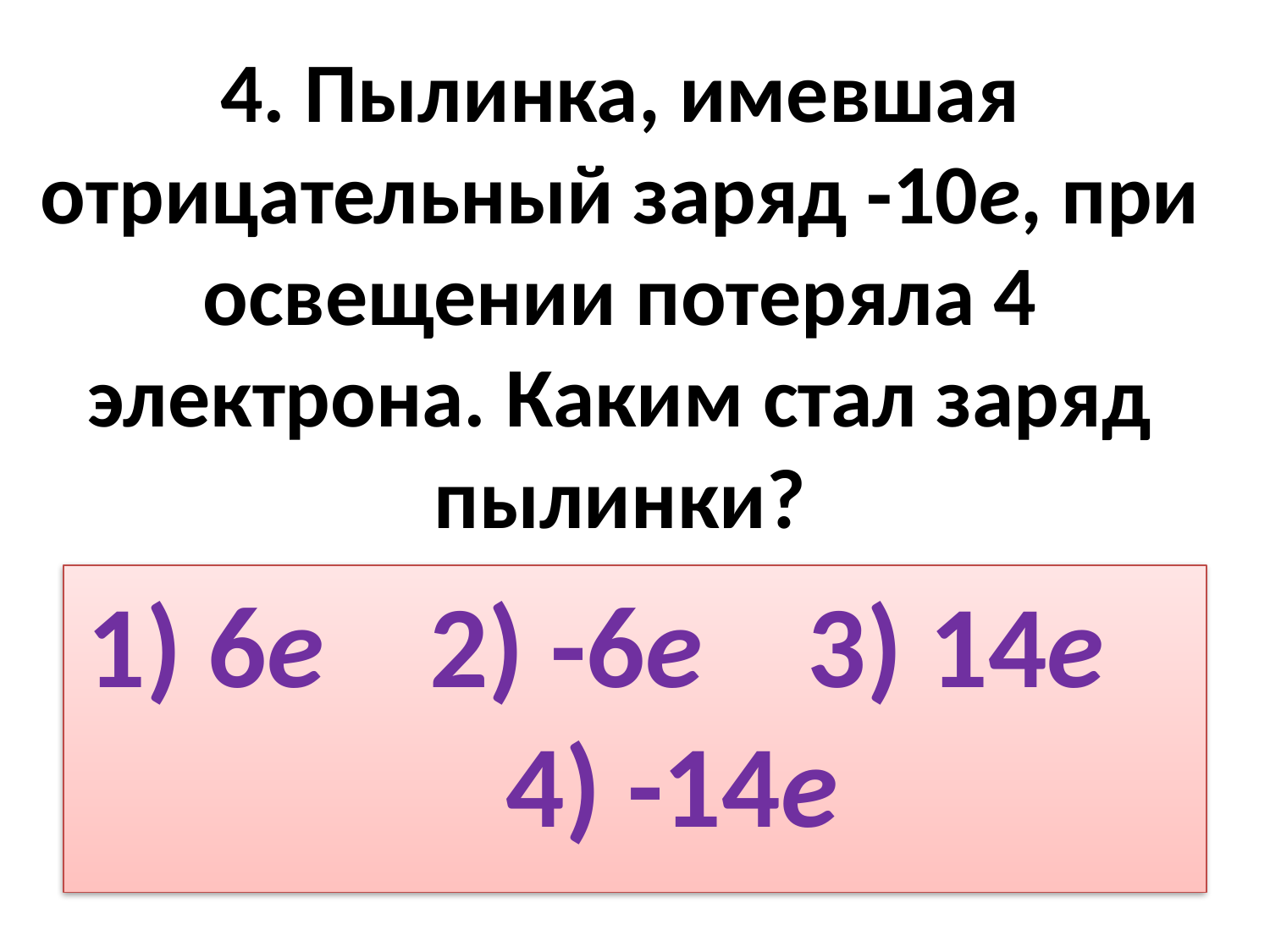

# 4. Пылинка, имевшая отрицательный заряд -10е, при освещении потеряла 4 электрона. Каким стал заряд пылинки?
1) 6е    2) -6е    3) 14е     4) -14е